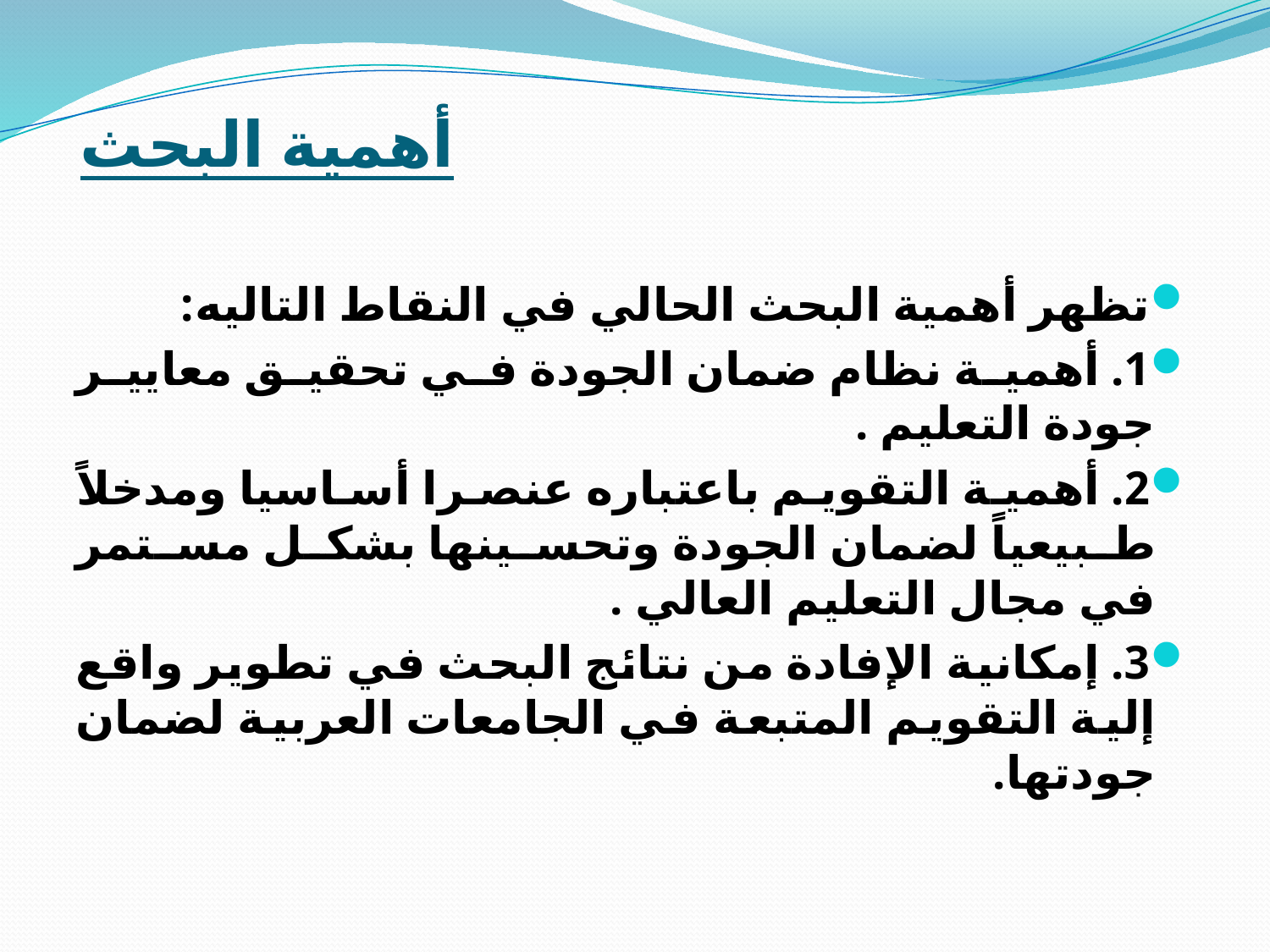

# أهمية البحث
تظهر أهمية البحث الحالي في النقاط التاليه:
1. أهمية نظام ضمان الجودة في تحقيق معايير جودة التعليم .
2. أهمية التقويم باعتباره عنصرا أساسيا ومدخلاً طبيعياً لضمان الجودة وتحسينها بشكل مستمر في مجال التعليم العالي .
3. إمكانية الإفادة من نتائج البحث في تطوير واقع إلية التقويم المتبعة في الجامعات العربية لضمان جودتها.